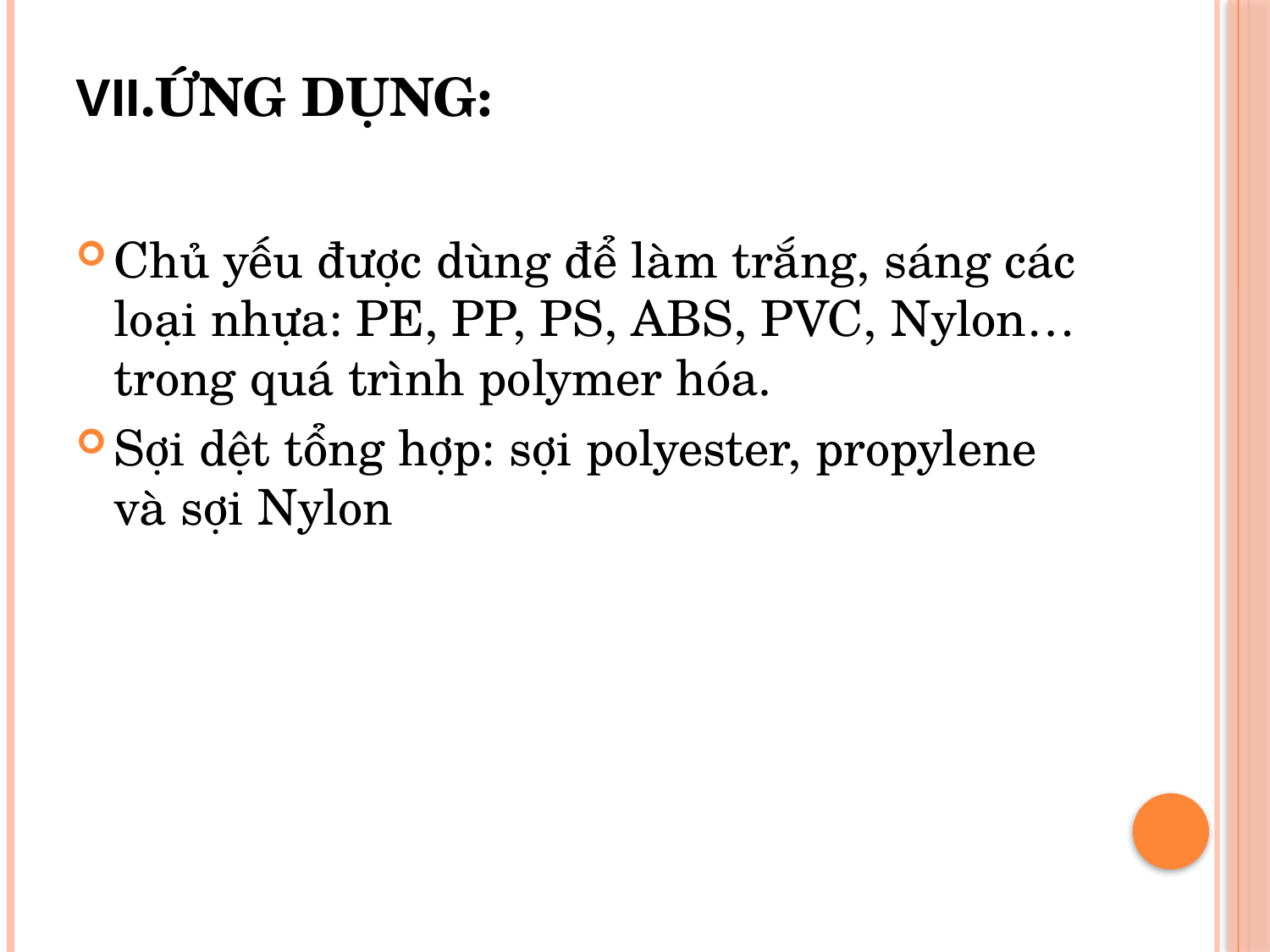

# VII.ỨNG DỤNG:
Chủ yếu được dùng để làm trắng, sáng các loại nhựa: PE, PP, PS, ABS, PVC, Nylon…trong quá trình polymer hóa.
Sợi dệt tổng hợp: sợi polyester, propylene và sợi Nylon